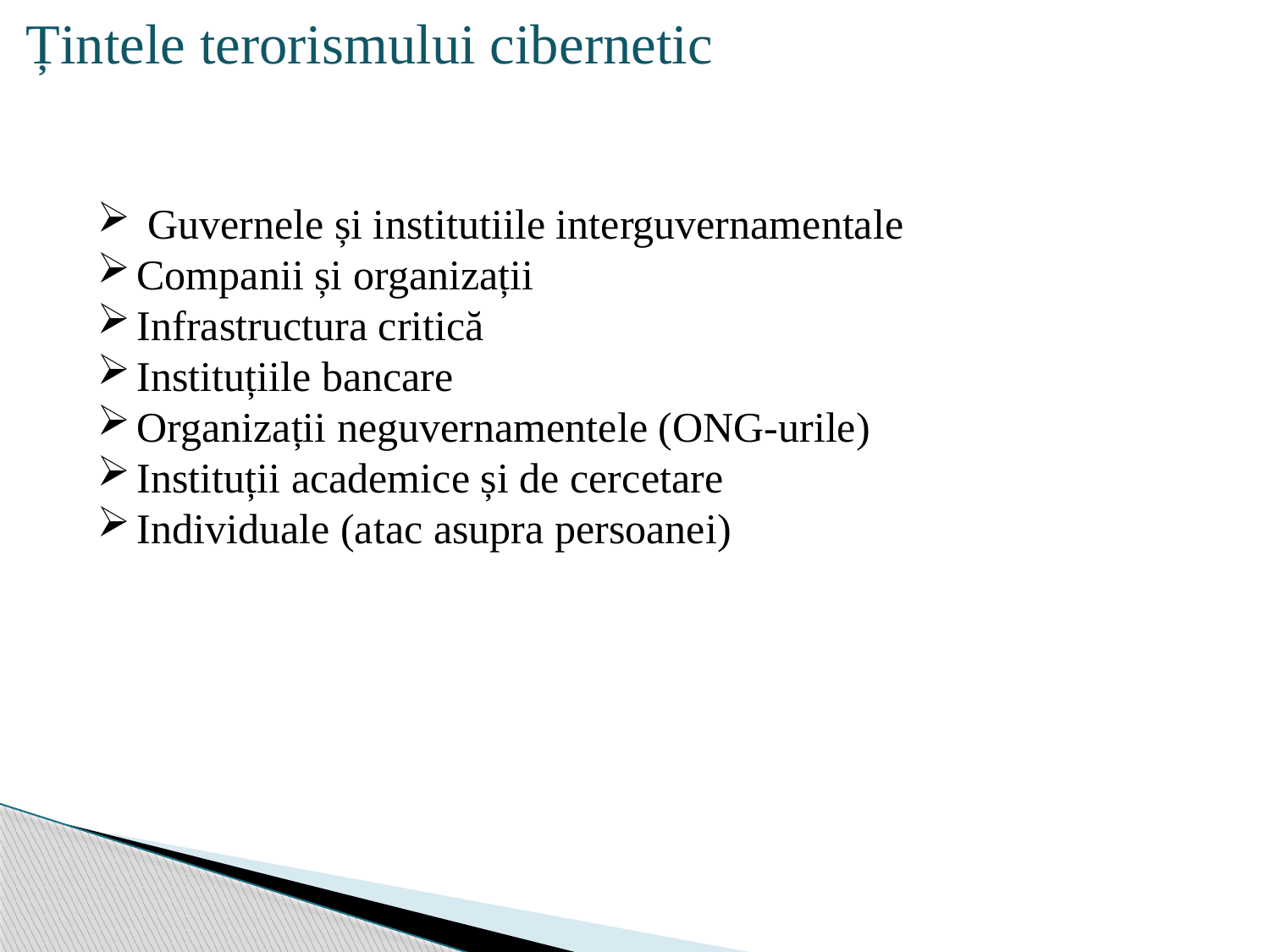

Țintele terorismului cibernetic
 Guvernele și institutiile interguvernamentale
Companii și organizații
Infrastructura critică
Instituțiile bancare
Organizații neguvernamentele (ONG-urile)
Instituții academice și de cercetare
Individuale (atac asupra persoanei)